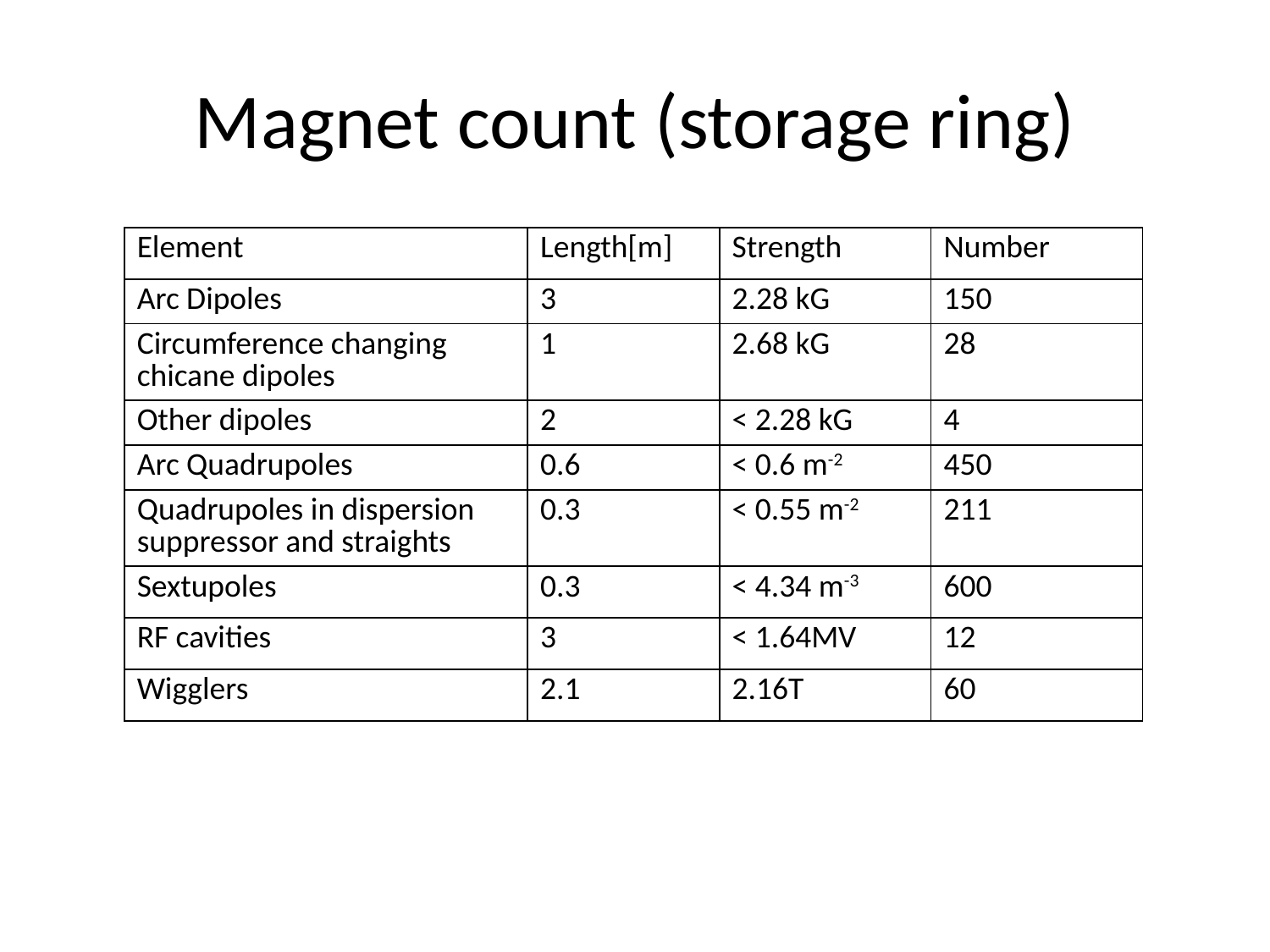

# Magnet count (storage ring)
| Element | Length[m] | Strength | Number |
| --- | --- | --- | --- |
| Arc Dipoles | 3 | 2.28 kG | 150 |
| Circumference changing chicane dipoles | 1 | 2.68 kG | 28 |
| Other dipoles | 2 | < 2.28 kG | 4 |
| Arc Quadrupoles | 0.6 | < 0.6 m-2 | 450 |
| Quadrupoles in dispersion suppressor and straights | 0.3 | < 0.55 m-2 | 211 |
| Sextupoles | 0.3 | < 4.34 m-3 | 600 |
| RF cavities | 3 | < 1.64MV | 12 |
| Wigglers | 2.1 | 2.16T | 60 |